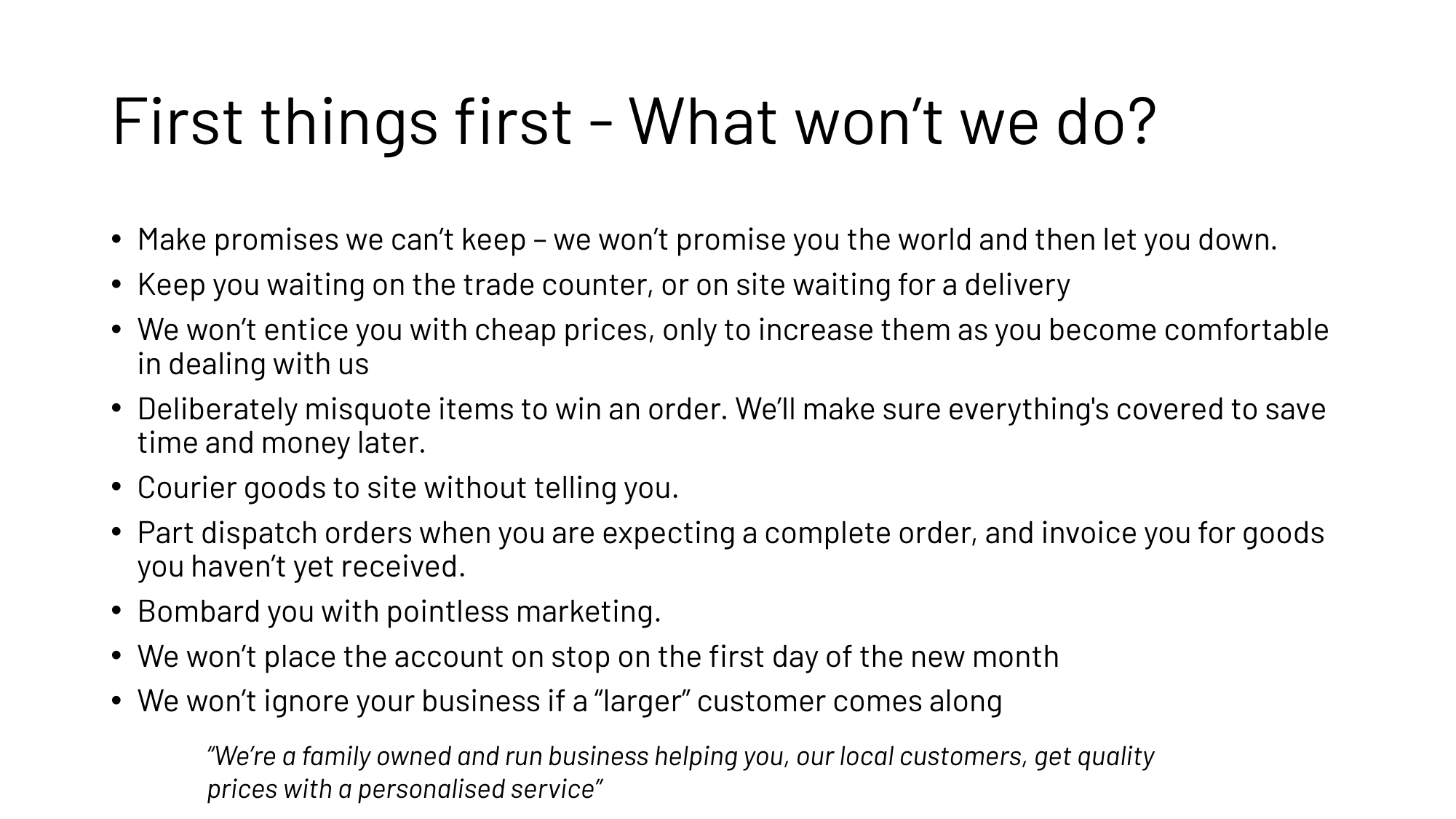

# First things first - What won’t we do?
Make promises we can’t keep – we won’t promise you the world and then let you down.
Keep you waiting on the trade counter, or on site waiting for a delivery
We won’t entice you with cheap prices, only to increase them as you become comfortable in dealing with us
Deliberately misquote items to win an order. We’ll make sure everything's covered to save time and money later.
Courier goods to site without telling you.
Part dispatch orders when you are expecting a complete order, and invoice you for goods you haven’t yet received.
Bombard you with pointless marketing.
We won’t place the account on stop on the first day of the new month
We won’t ignore your business if a “larger” customer comes along
“We’re a family owned and run business helping you, our local customers, get quality prices with a personalised service”